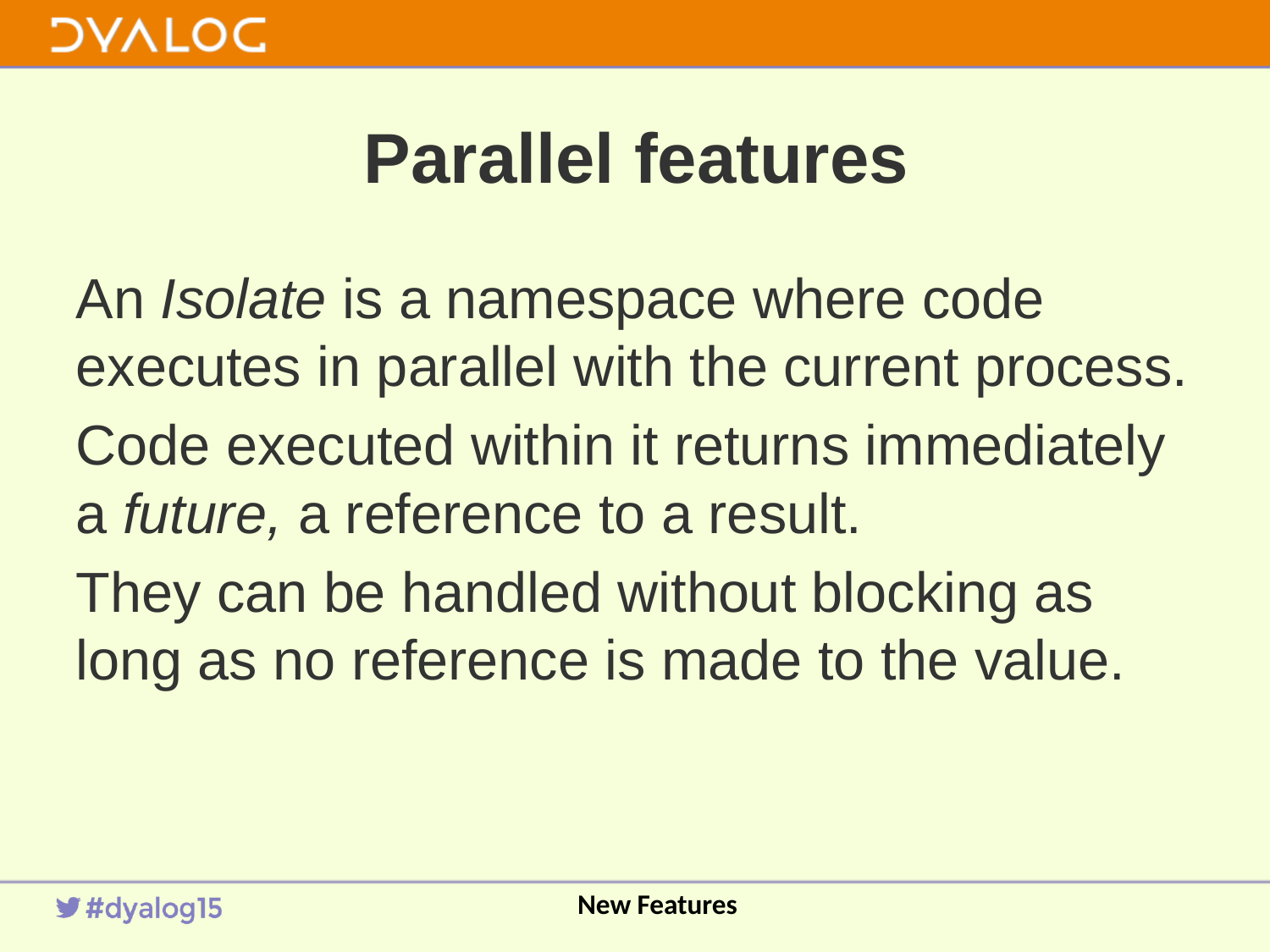

# Parallel features
An Isolate is a namespace where code executes in parallel with the current process.
Code executed within it returns immediately a future, a reference to a result.
They can be handled without blocking as long as no reference is made to the value.
New Features